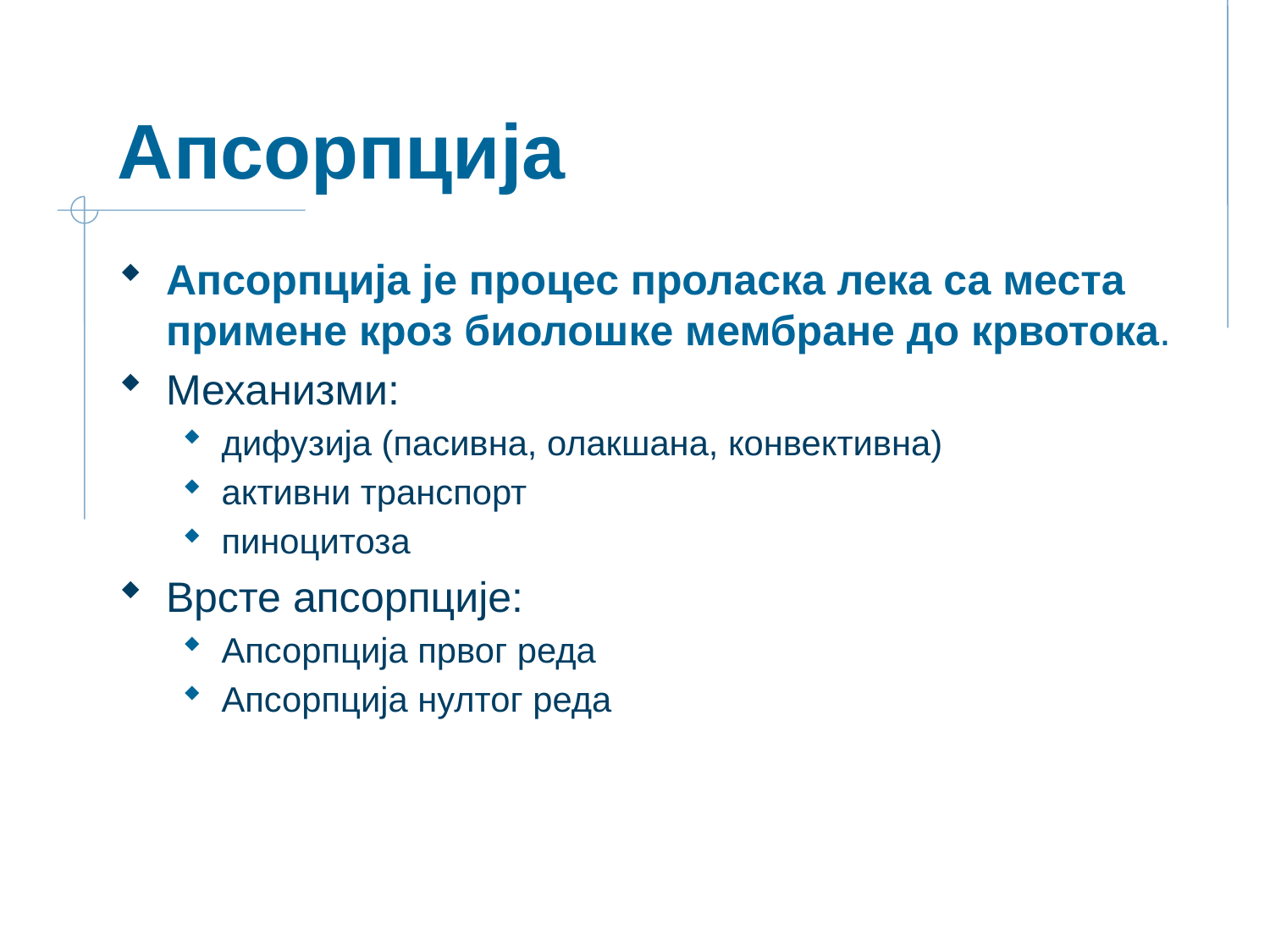

# Апсорпција
Апсорпција је процес проласка лека са места примене кроз биолошке мембране до крвотока.
Механизми:
дифузија (пасивна, олакшана, конвективна)
активни транспорт
пиноцитоза
Врсте апсорпције:
Апсорпција првог реда
Апсорпција нултог реда